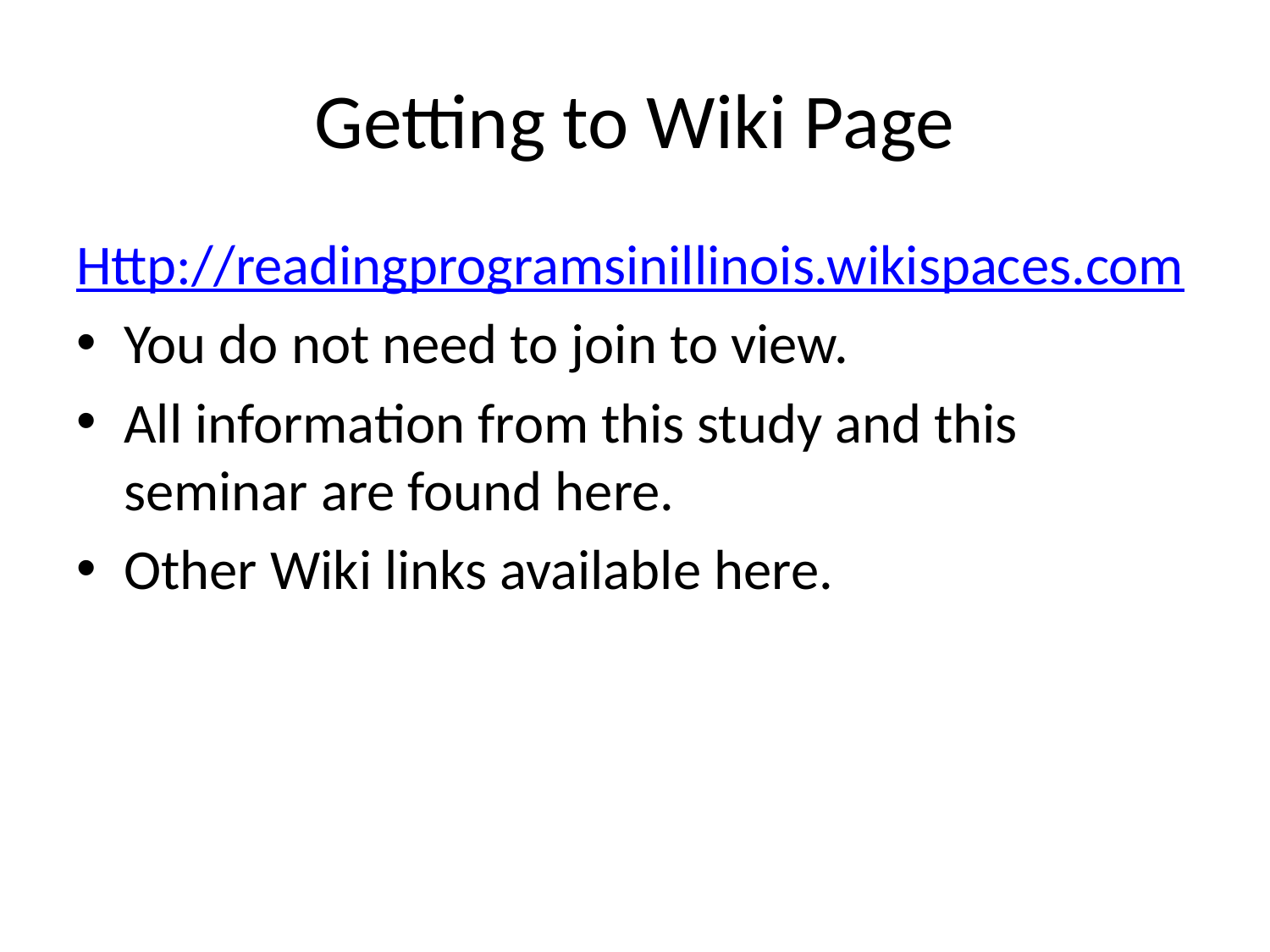

# Getting to Wiki Page
Http://readingprogramsinillinois.wikispaces.com
You do not need to join to view.
All information from this study and this seminar are found here.
Other Wiki links available here.